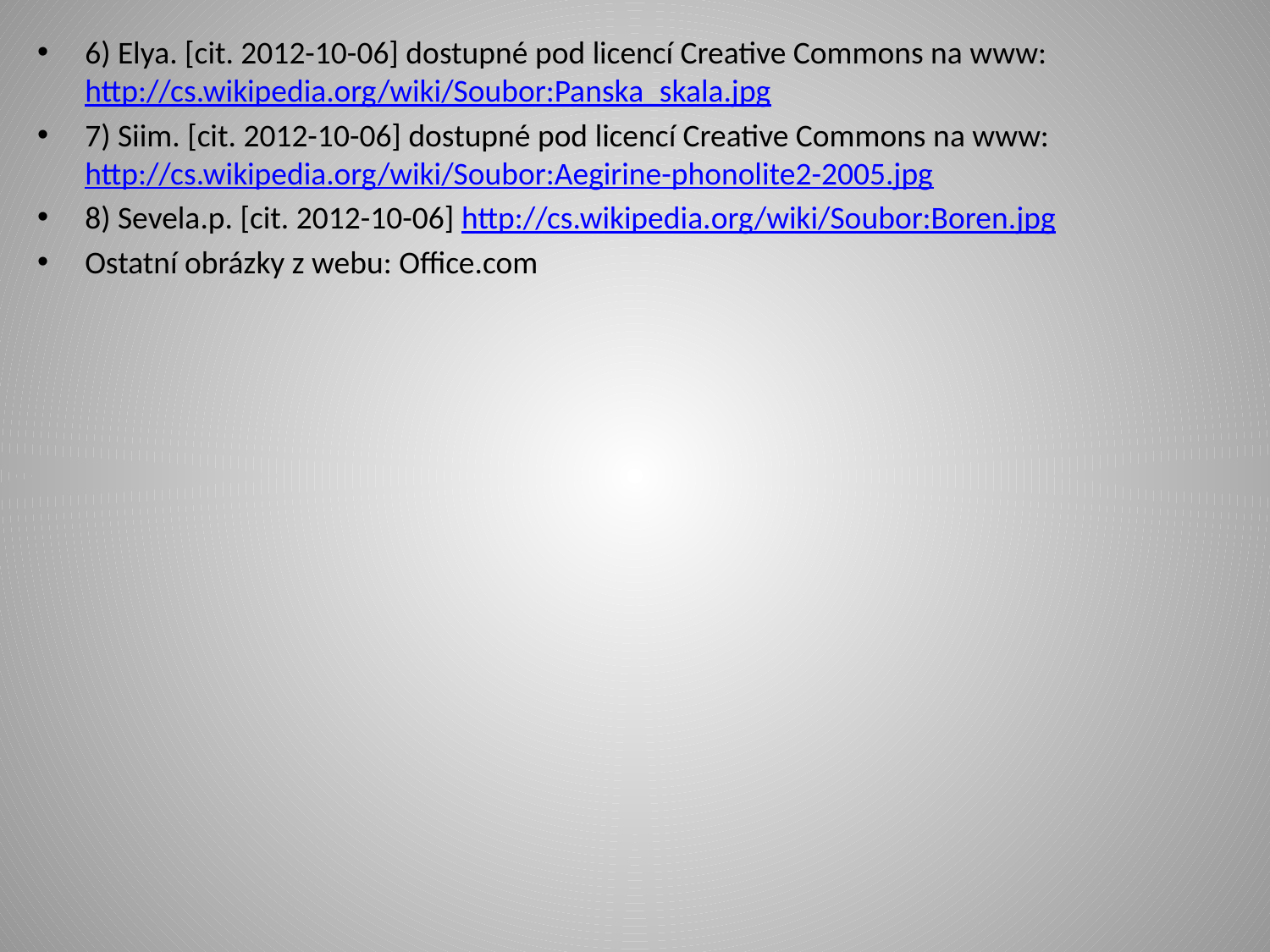

6) Elya. [cit. 2012-10-06] dostupné pod licencí Creative Commons na www: http://cs.wikipedia.org/wiki/Soubor:Panska_skala.jpg
7) Siim. [cit. 2012-10-06] dostupné pod licencí Creative Commons na www:  http://cs.wikipedia.org/wiki/Soubor:Aegirine-phonolite2-2005.jpg
8) Sevela.p. [cit. 2012-10-06] http://cs.wikipedia.org/wiki/Soubor:Boren.jpg
Ostatní obrázky z webu: Office.com